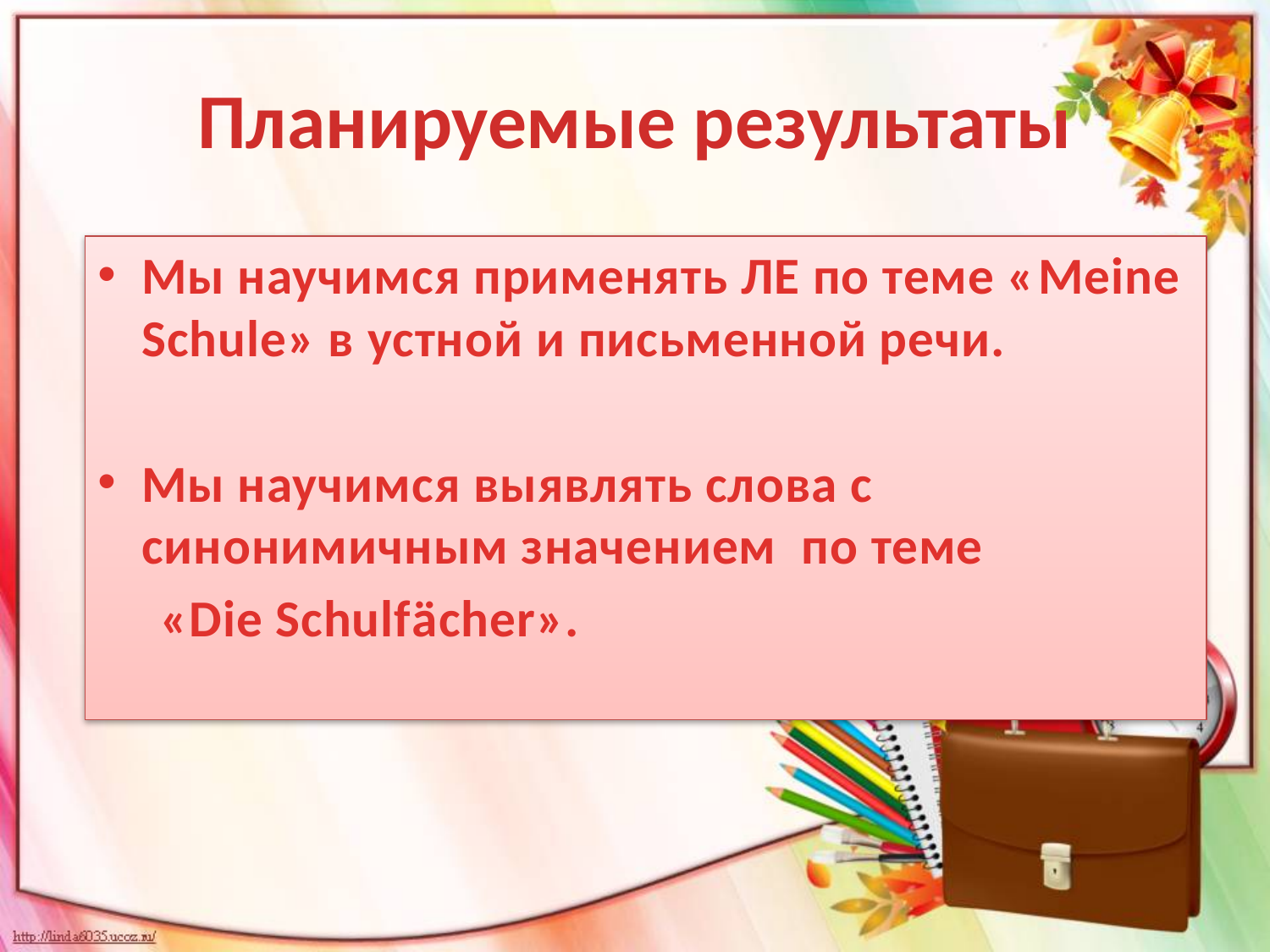

# Планируемые результаты
Мы научимся применять ЛЕ по теме «Meine Schule» в устной и письменной речи.

Мы научимся выявлять слова с синонимичным значением  по теме
     «Die Schulfächer».